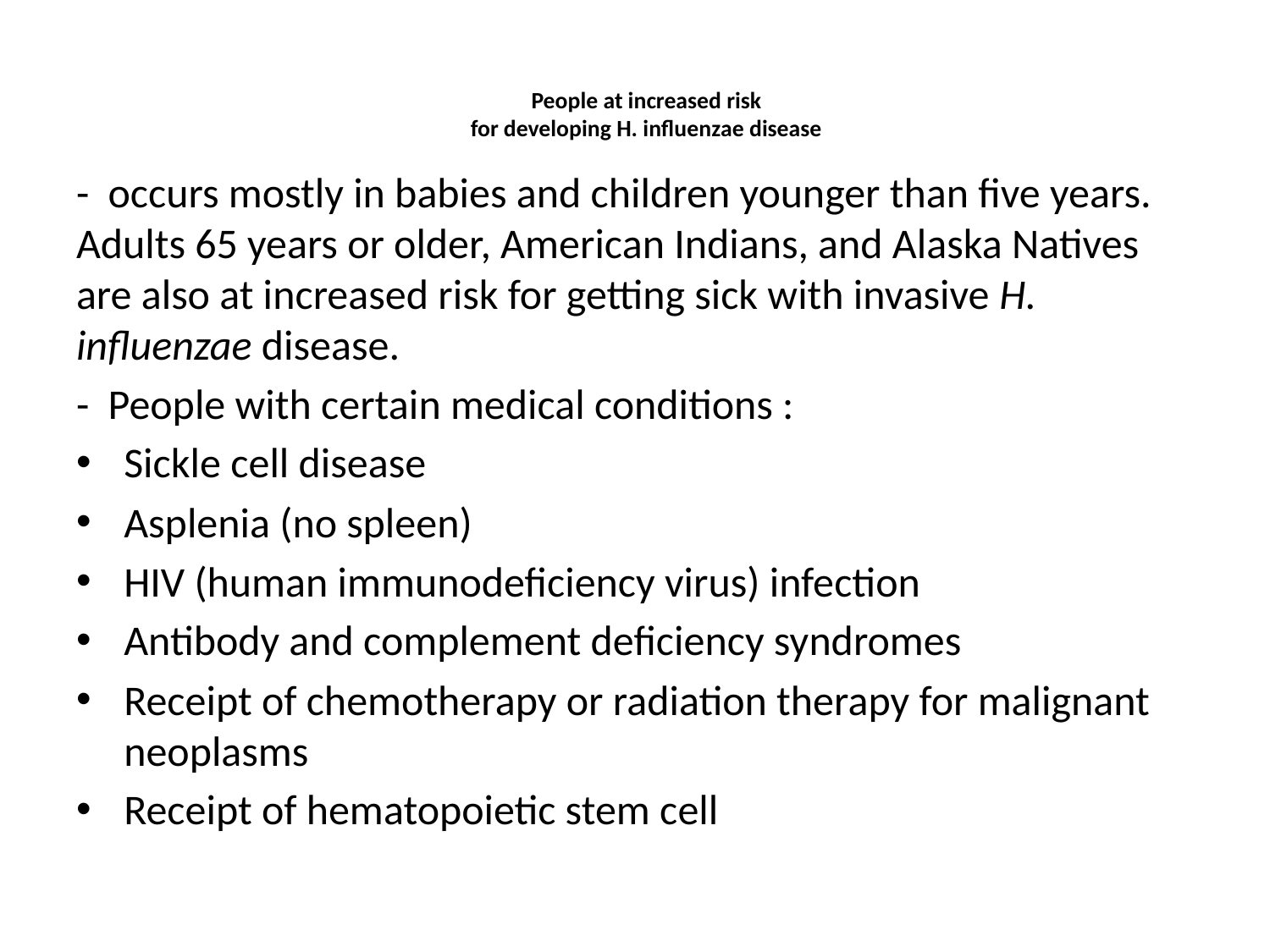

# People at increased risk for developing H. influenzae disease
-  occurs mostly in babies and children younger than five years. Adults 65 years or older, American Indians, and Alaska Natives are also at increased risk for getting sick with invasive H. influenzae disease.
-  People with certain medical conditions :
Sickle cell disease
Asplenia (no spleen)
HIV (human immunodeficiency virus) infection
Antibody and complement deficiency syndromes
Receipt of chemotherapy or radiation therapy for malignant neoplasms
Receipt of hematopoietic stem cell